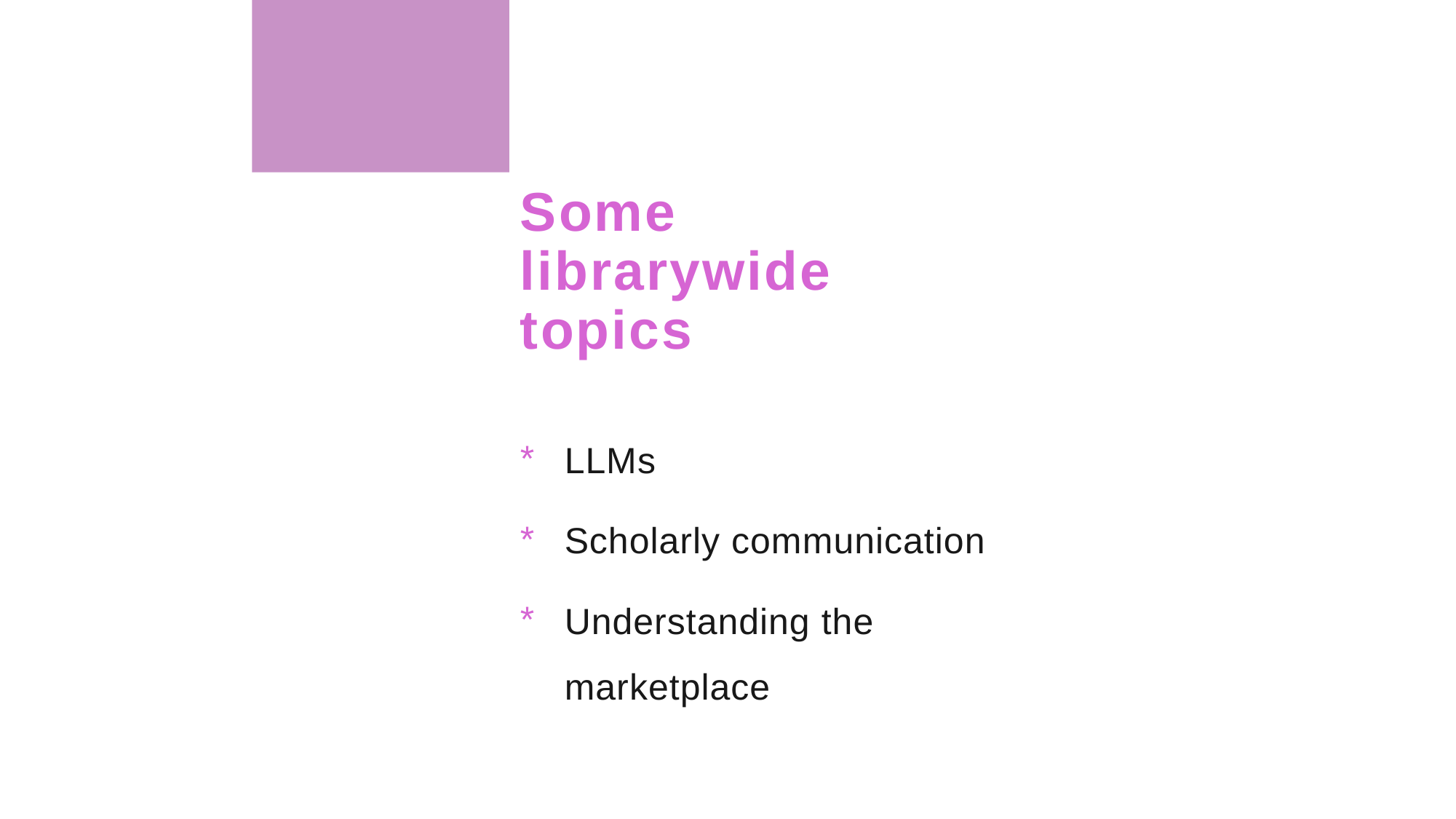

# Some librarywide topics
LLMs
Scholarly communication
Understanding the marketplace